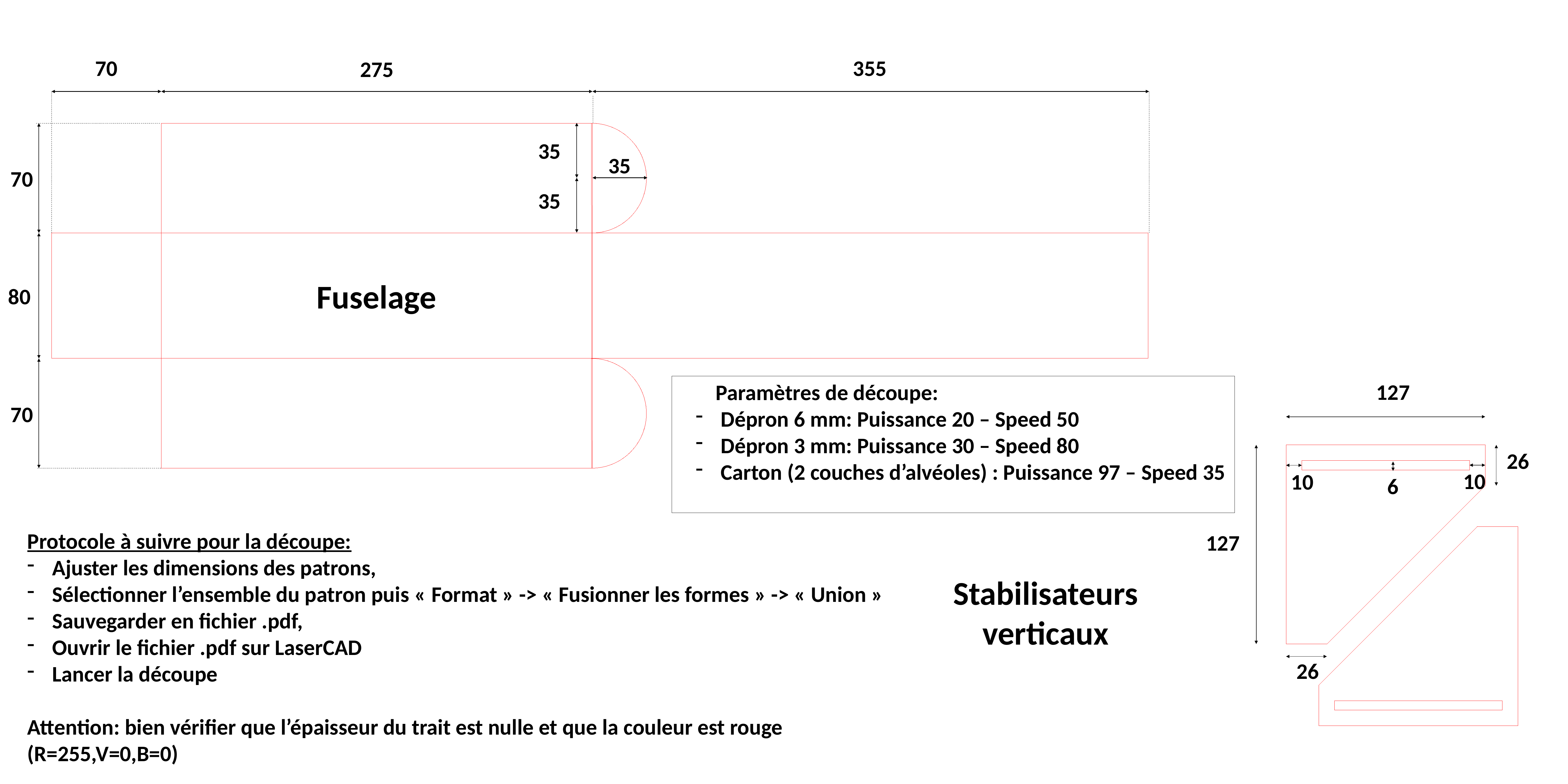

70
355
275

35
35
70
35

Fuselage
80

127
	Paramètres de découpe:
Dépron 6 mm: Puissance 20 – Speed 50
Dépron 3 mm: Puissance 30 – Speed 80
Carton (2 couches d’alvéoles) : Puissance 97 – Speed 35

70

26
10
10
6
Protocole à suivre pour la découpe:
Ajuster les dimensions des patrons,
Sélectionner l’ensemble du patron puis « Format » -> « Fusionner les formes » -> « Union »
Sauvegarder en fichier .pdf,
Ouvrir le fichier .pdf sur LaserCAD
Lancer la découpe

Attention: bien vérifier que l’épaisseur du trait est nulle et que la couleur est rouge (R=255,V=0,B=0)
127

Stabilisateurs verticaux
26